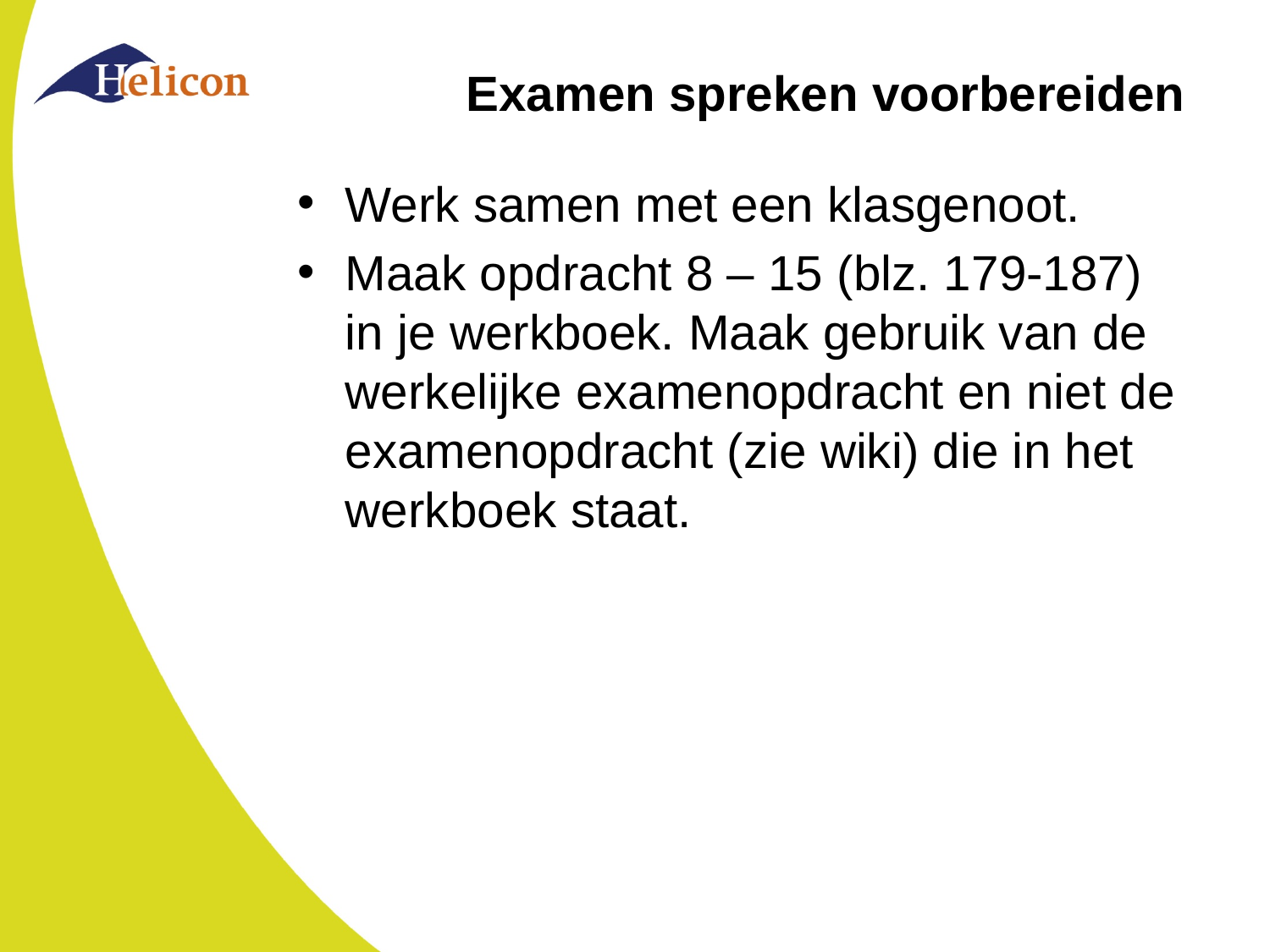

# Examen spreken voorbereiden
Werk samen met een klasgenoot.
Maak opdracht 8 – 15 (blz. 179-187) in je werkboek. Maak gebruik van de werkelijke examenopdracht en niet de examenopdracht (zie wiki) die in het werkboek staat.